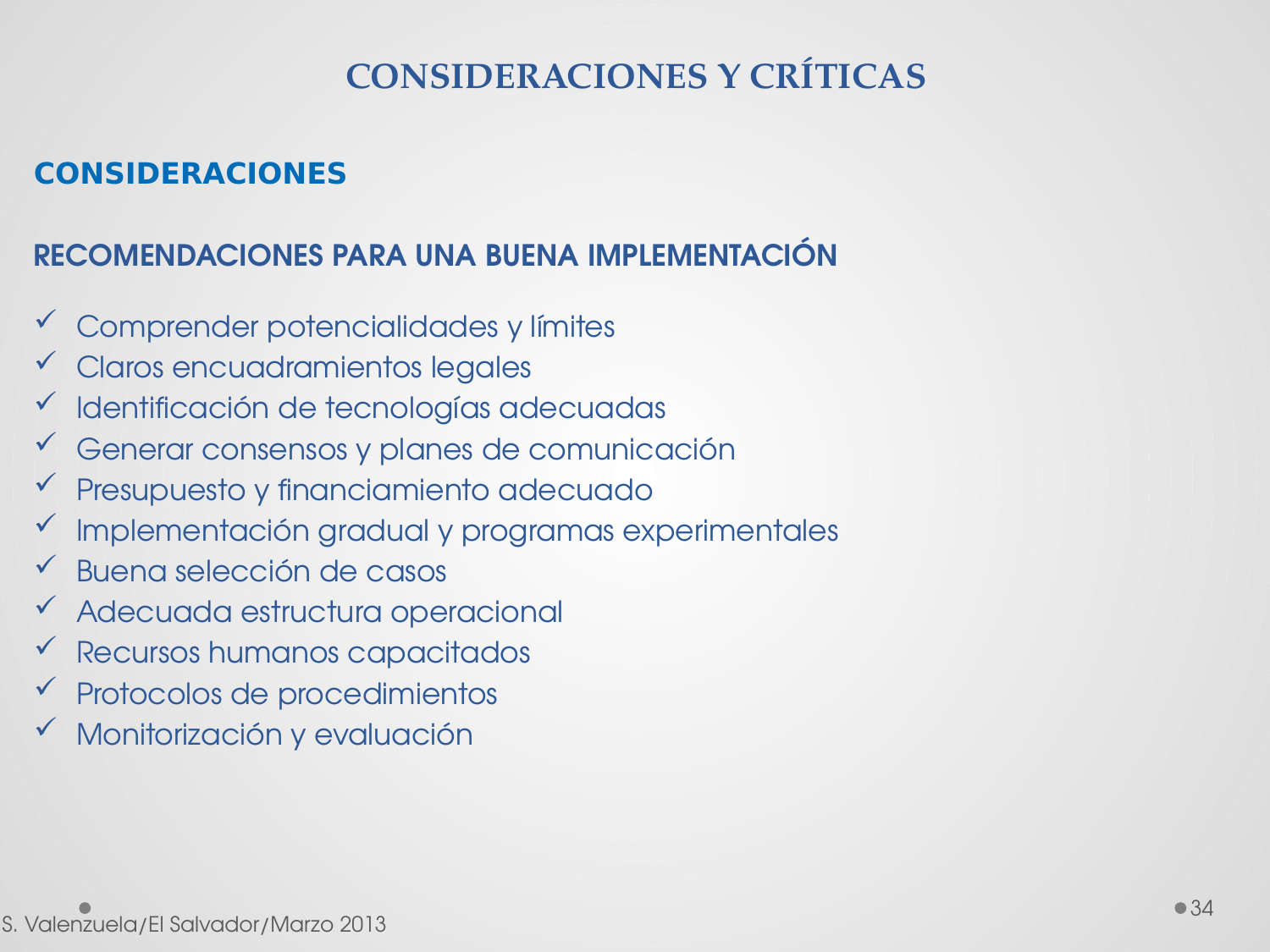

# CONSIDERACIONES Y CRÍTICAS
CONSIDERACIONES

RECOMENDACIONES PARA UNA BUENA IMPLEMENTACIÓN

Comprender potencialidades y límites
Claros encuadramientos legales
Identificación de tecnologías adecuadas
Generar consensos y planes de comunicación
Presupuesto y financiamiento adecuado
Implementación gradual y programas experimentales
Buena selección de casos
Adecuada estructura operacional
Recursos humanos capacitados
Protocolos de procedimientos
Monitorización y evaluación

34
S. Valenzuela/El Salvador/Marzo 2013